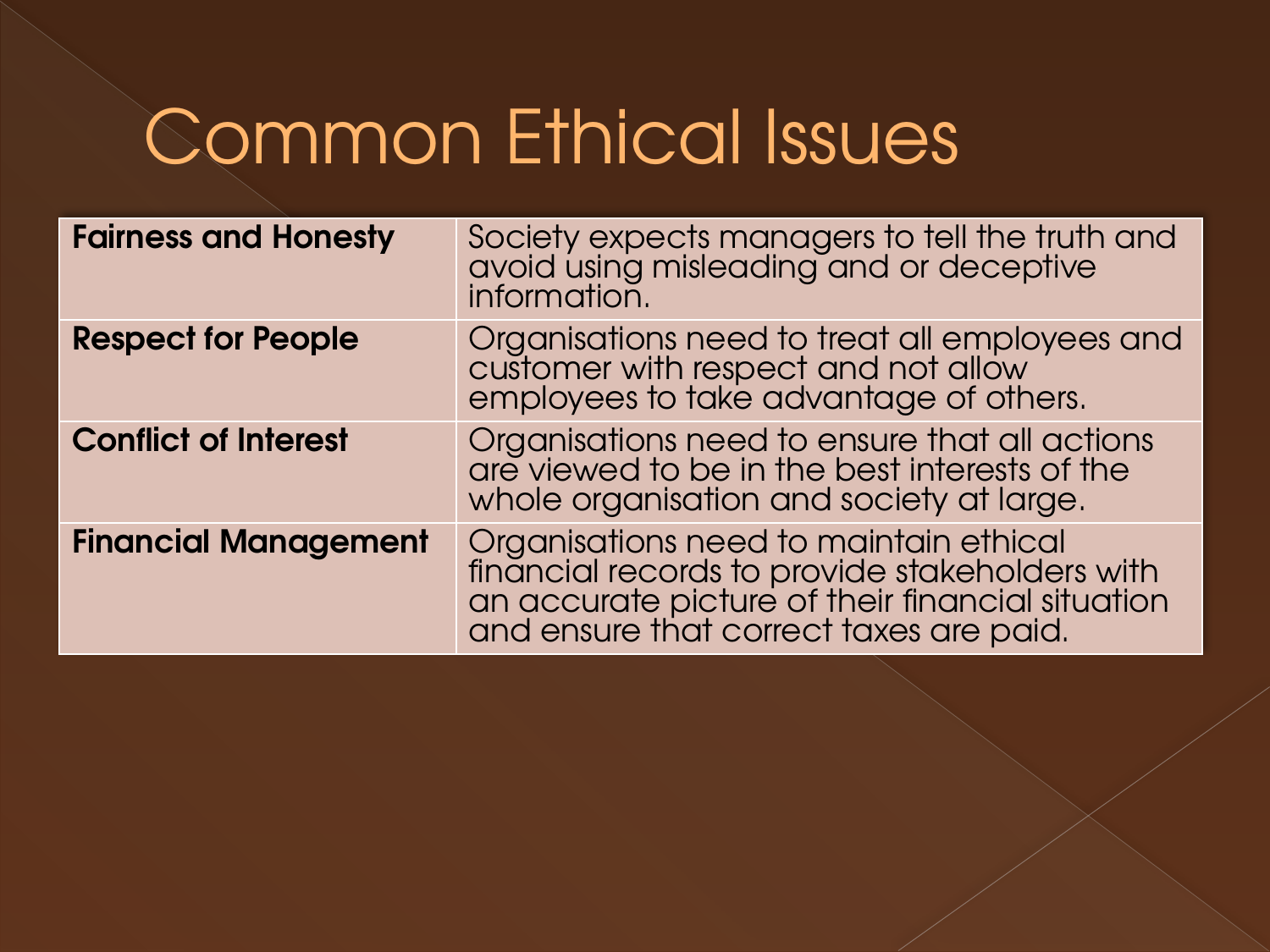

# Common Ethical Issues
| Fairness and Honesty | Society expects managers to tell the truth and avoid using misleading and or deceptive information. |
| --- | --- |
| Respect for People | Organisations need to treat all employees and customer with respect and not allow employees to take advantage of others. |
| Conflict of Interest | Organisations need to ensure that all actions are viewed to be in the best interests of the whole organisation and society at large. |
| Financial Management | Organisations need to maintain ethical financial records to provide stakeholders with an accurate picture of their financial situation and ensure that correct taxes are paid. |